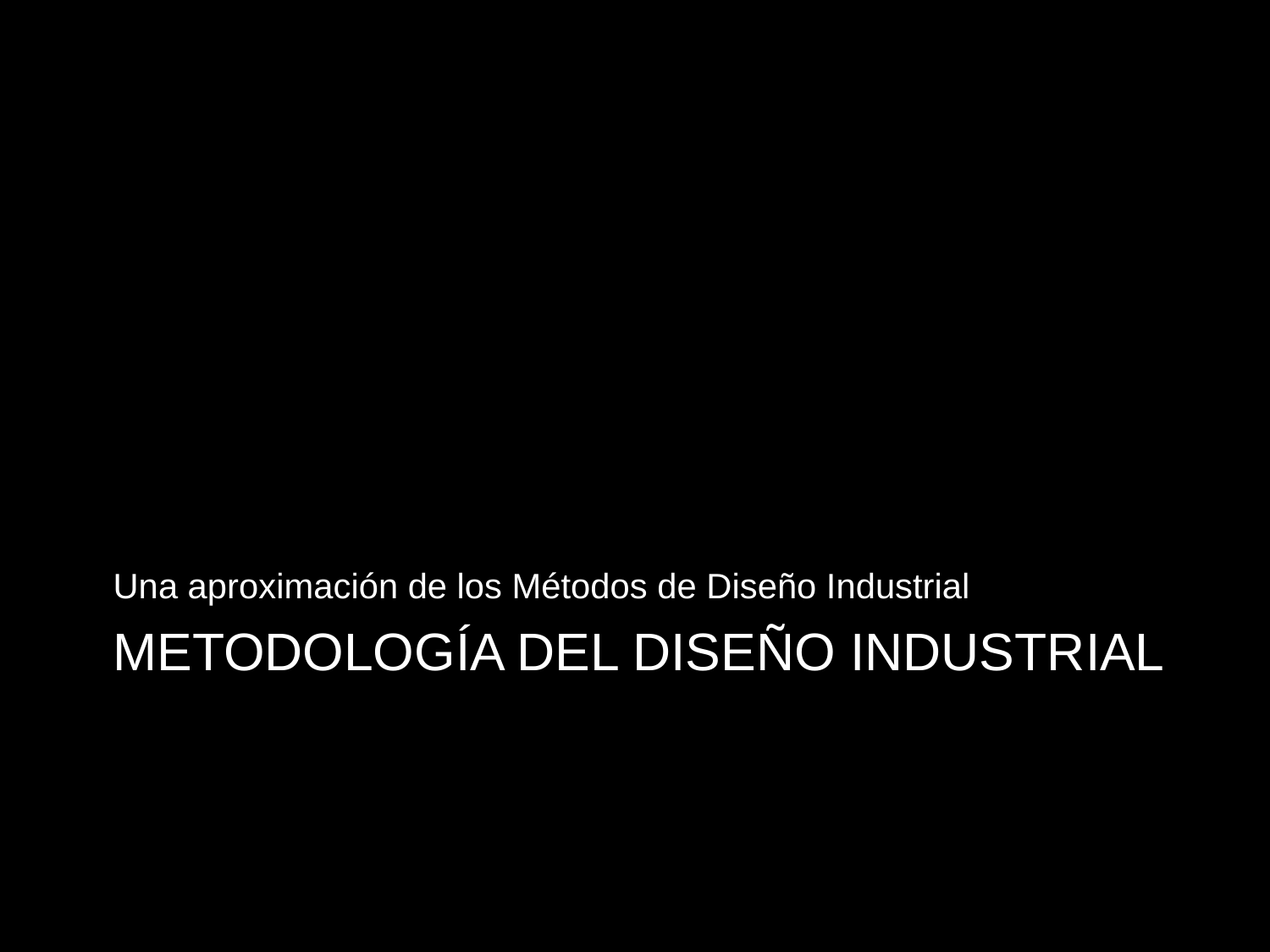

Una aproximación de los Métodos de Diseño Industrial
# Metodología DEL DISEÑO INDUSTRIAL